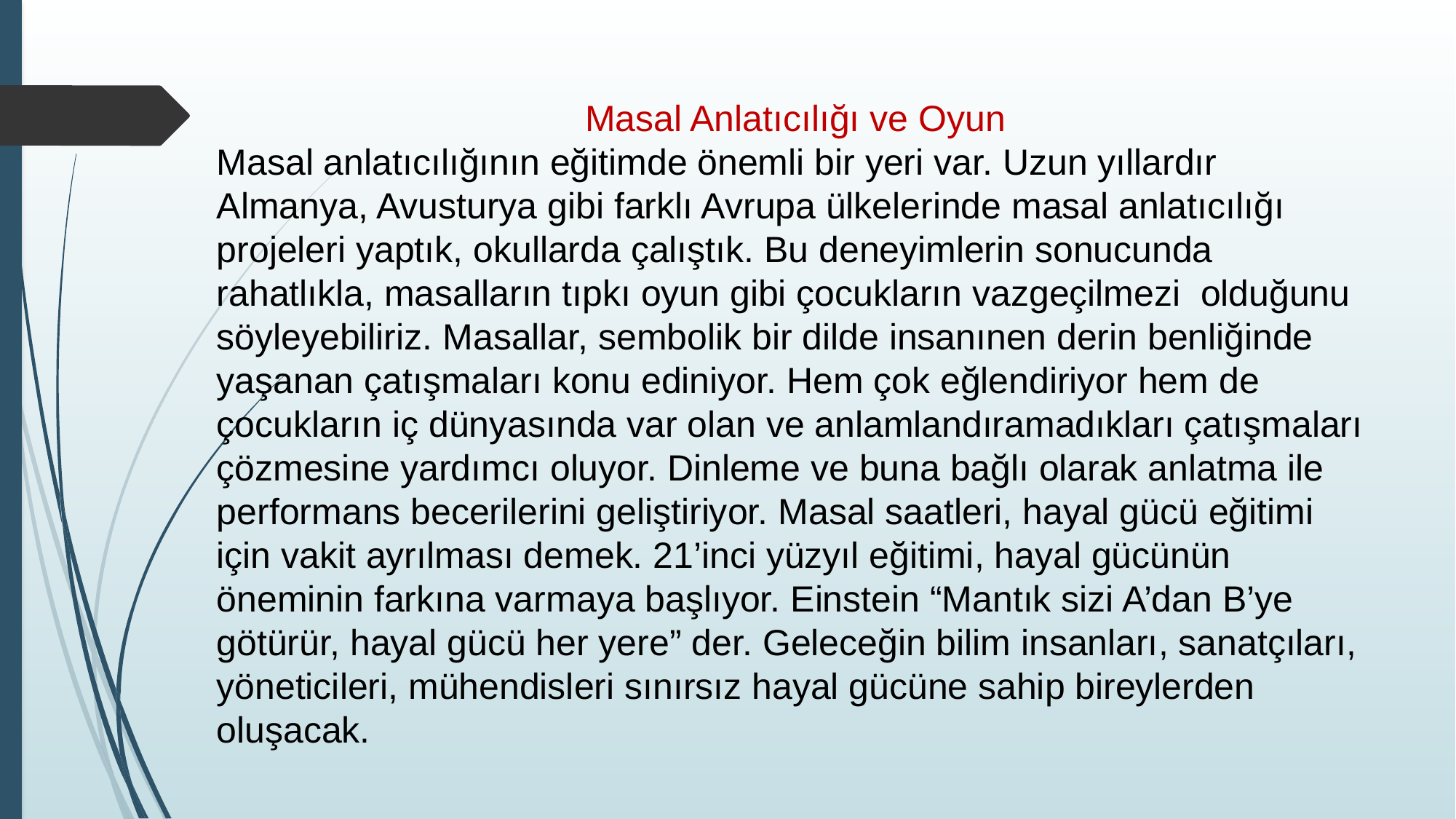

Masal Anlatıcılığı ve Oyun
Masal anlatıcılığının eğitimde önemli bir yeri var. Uzun yıllardır Almanya, Avusturya gibi farklı Avrupa ülkelerinde masal anlatıcılığı projeleri yaptık, okullarda çalıştık. Bu deneyimlerin sonucunda rahatlıkla, masalların tıpkı oyun gibi çocukların vazgeçilmezi  olduğunu söyleyebiliriz. Masallar, sembolik bir dilde insanınen derin benliğinde yaşanan çatışmaları konu ediniyor. Hem çok eğlendiriyor hem de çocukların iç dünyasında var olan ve anlamlandıramadıkları çatışmaları çözmesine yardımcı oluyor. Dinleme ve buna bağlı olarak anlatma ile performans becerilerini geliştiriyor. Masal saatleri, hayal gücü eğitimi için vakit ayrılması demek. 21’inci yüzyıl eğitimi, hayal gücünün öneminin farkına varmaya başlıyor. Einstein “Mantık sizi A’dan B’ye götürür, hayal gücü her yere” der. Geleceğin bilim insanları, sanatçıları, yöneticileri, mühendisleri sınırsız hayal gücüne sahip bireylerden oluşacak.